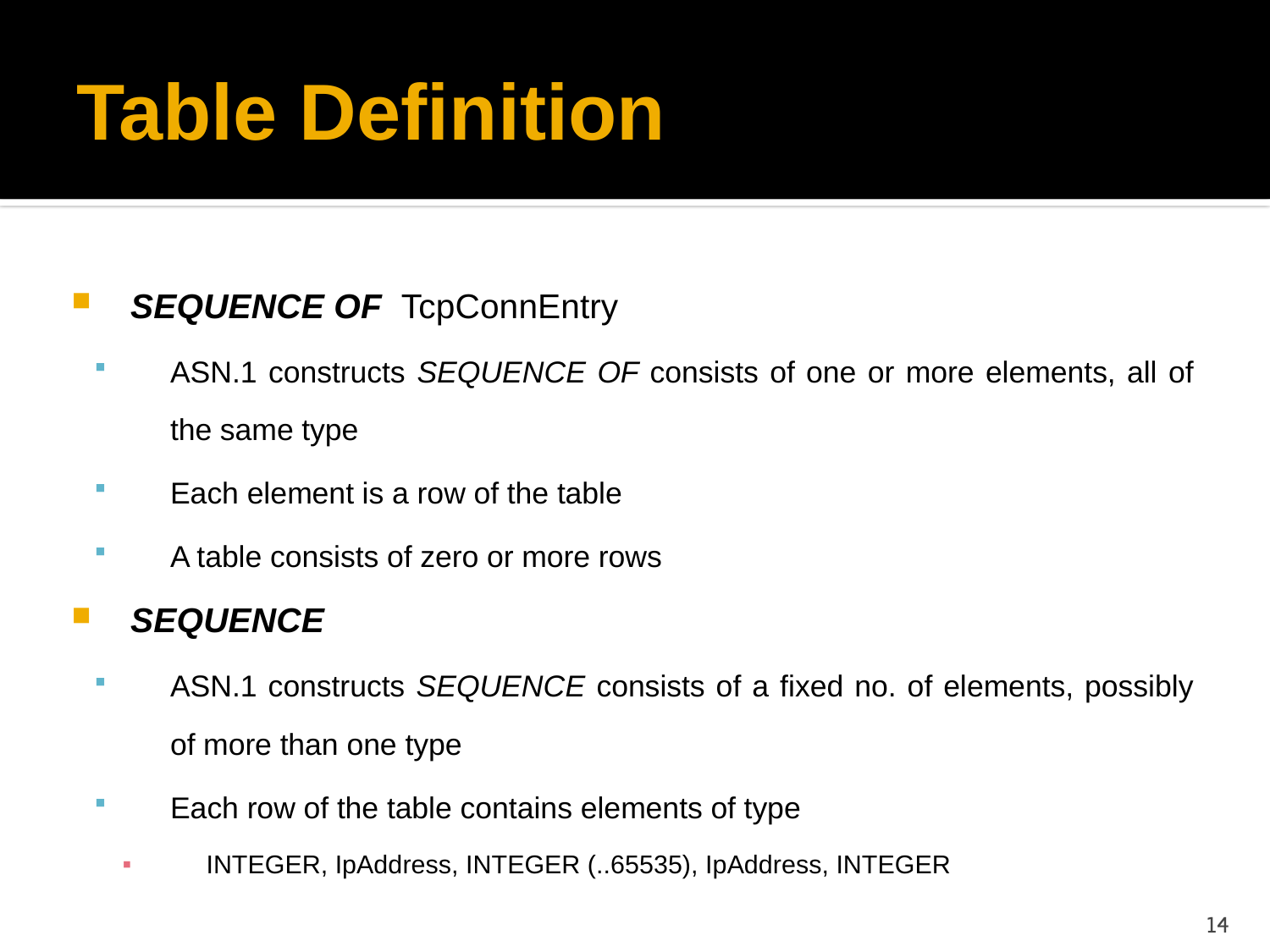

# Table Definition
SEQUENCE OF  TcpConnEntry
ASN.1 constructs SEQUENCE OF consists of one or more elements, all of the same type
Each element is a row of the table
A table consists of zero or more rows
SEQUENCE
ASN.1 constructs SEQUENCE consists of a fixed no. of elements, possibly of more than one type
Each row of the table contains elements of type
INTEGER, IpAddress, INTEGER (..65535), IpAddress, INTEGER
14